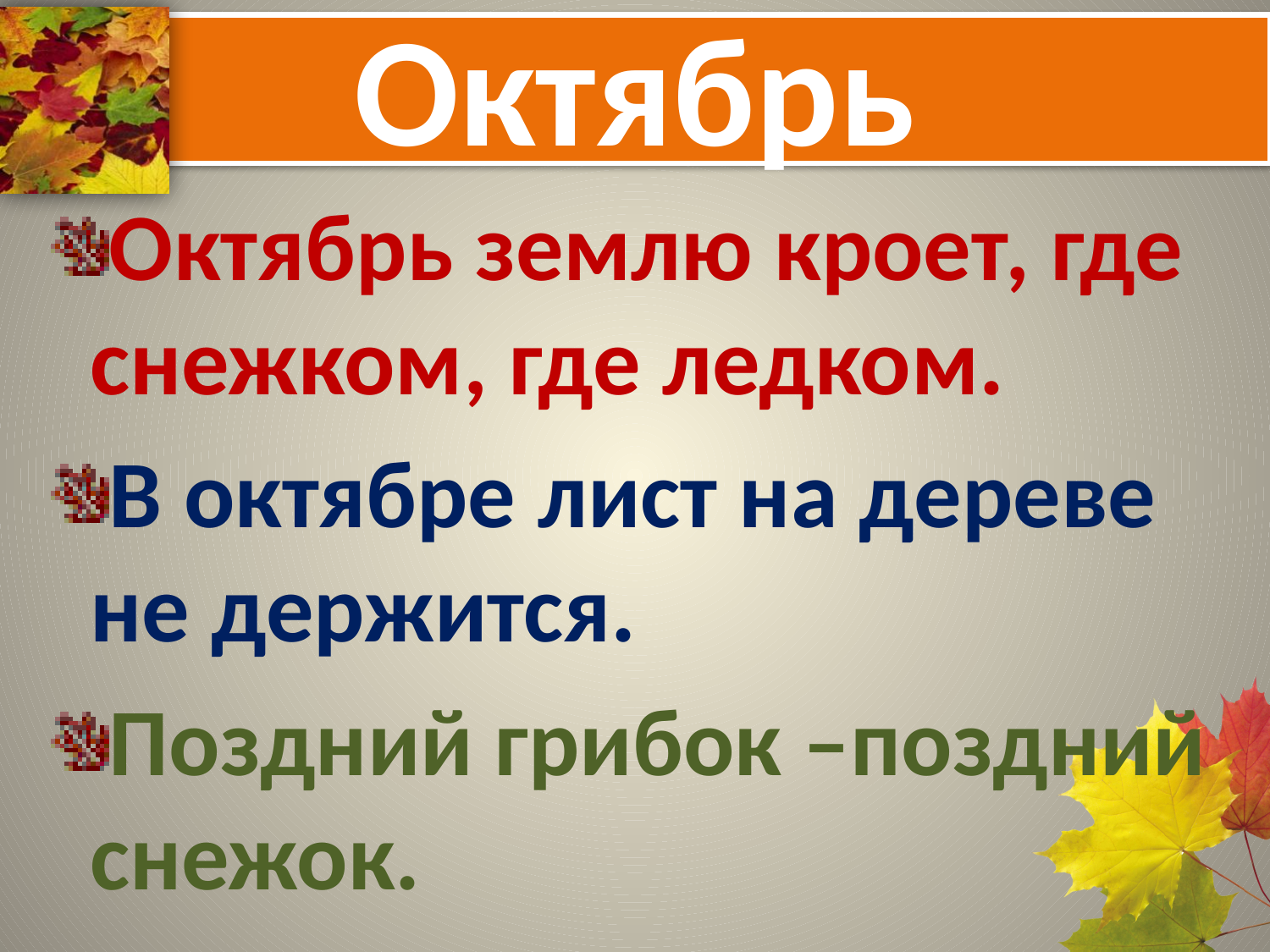

# Октябрь
Октябрь землю кроет, где снежком, где ледком.
В октябре лист на дереве не держится.
Поздний грибок –поздний снежок.